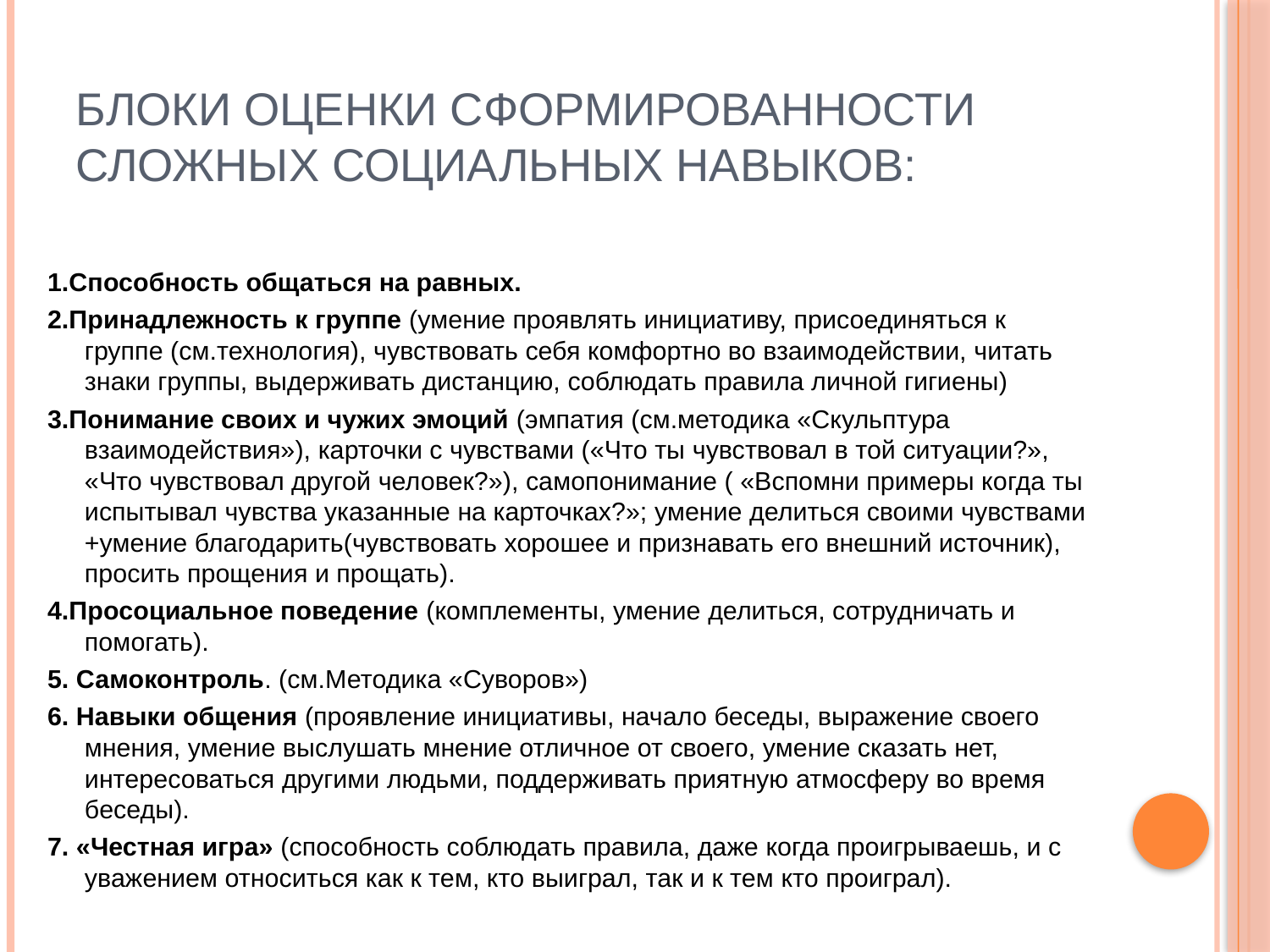

# Блоки оценки сформированности сложных социальных навыков:

1.Способность общаться на равных.
2.Принадлежность к группе (умение проявлять инициативу, присоединяться к группе (см.технология), чувствовать себя комфортно во взаимодействии, читать знаки группы, выдерживать дистанцию, соблюдать правила личной гигиены)
3.Понимание своих и чужих эмоций (эмпатия (см.методика «Скульптура взаимодействия»), карточки с чувствами («Что ты чувствовал в той ситуации?», «Что чувствовал другой человек?»), самопонимание ( «Вспомни примеры когда ты испытывал чувства указанные на карточках?»; умение делиться своими чувствами +умение благодарить(чувствовать хорошее и признавать его внешний источник), просить прощения и прощать).
4.Просоциальное поведение (комплементы, умение делиться, сотрудничать и помогать).
5. Самоконтроль. (см.Методика «Суворов»)
6. Навыки общения (проявление инициативы, начало беседы, выражение своего мнения, умение выслушать мнение отличное от своего, умение сказать нет, интересоваться другими людьми, поддерживать приятную атмосферу во время беседы).
7. «Честная игра» (способность соблюдать правила, даже когда проигрываешь, и с уважением относиться как к тем, кто выиграл, так и к тем кто проиграл).